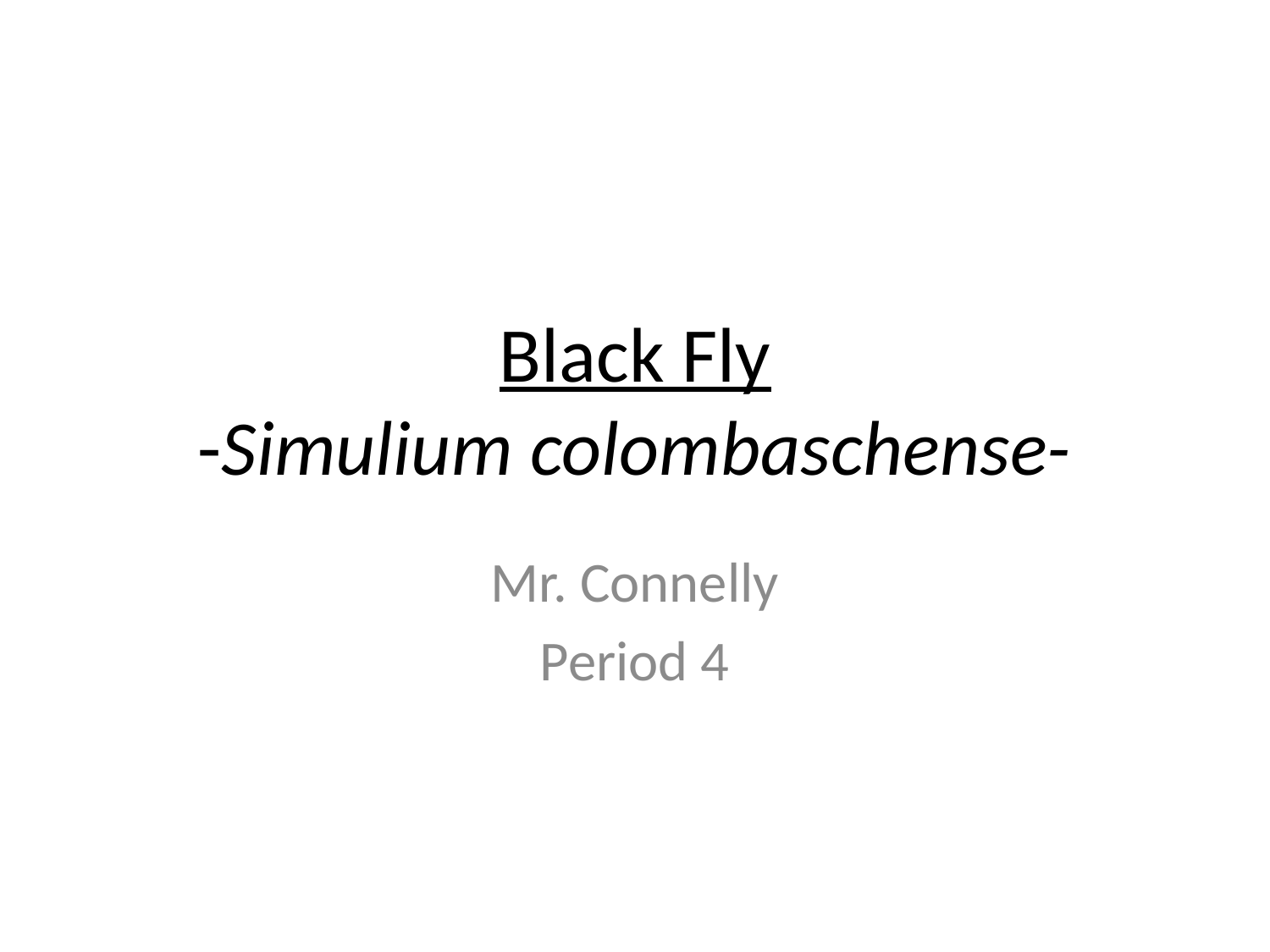

# Black Fly -Simulium colombaschense-
Mr. Connelly
Period 4